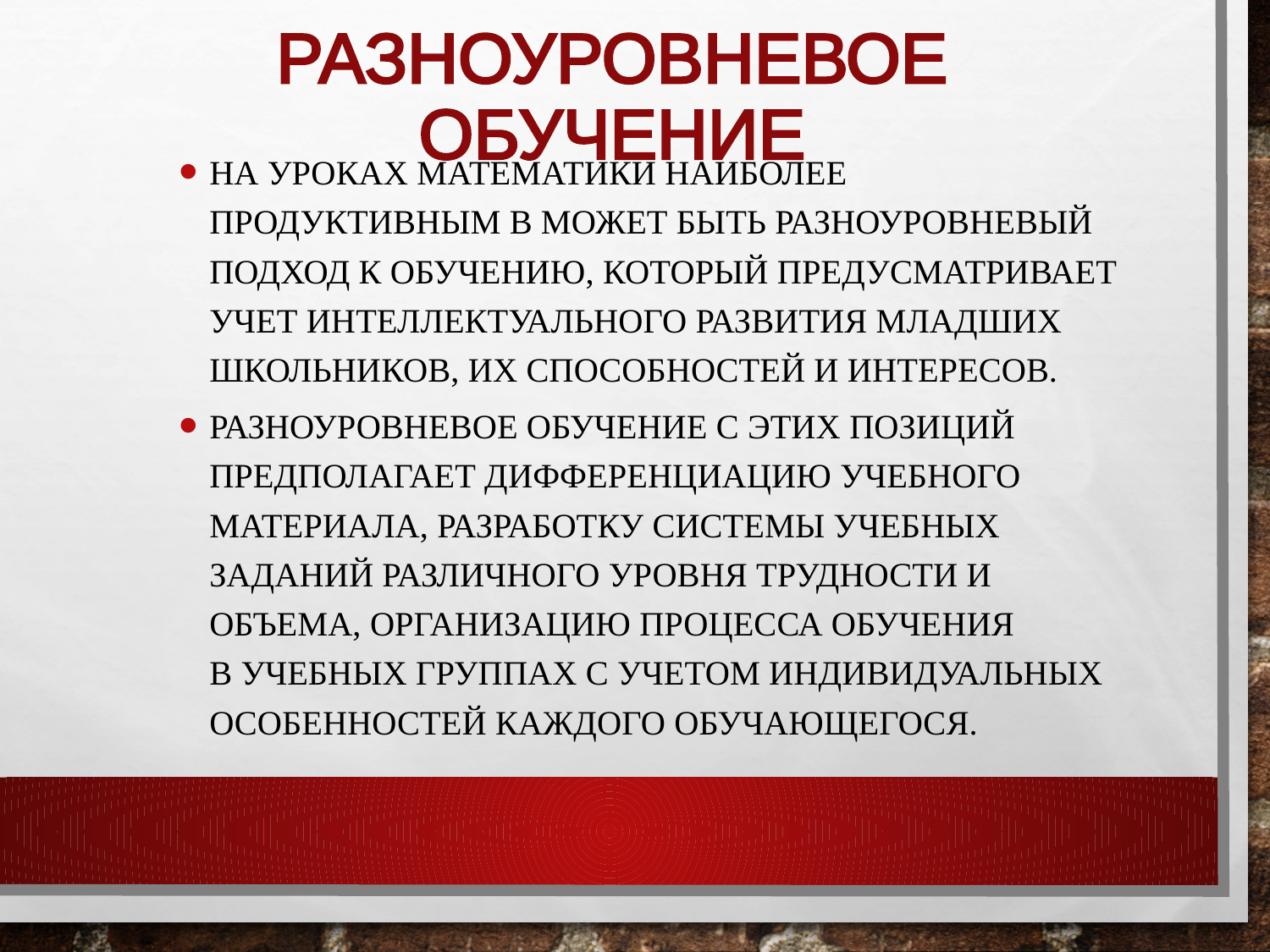

# Разноуровневое обучение
На уроках математики наиболее продуктивным в может быть разноуровневый подход к обучению, который предусматривает учет интеллектуального развития младших школьников, их способностей и интересов.
Разноуровневое обучение с этих позиций предполагает дифференциацию учебного материала, разработку системы учебных заданий различного уровня трудности и объема, организацию процесса обучения
в учебных группах с учетом индивидуальных особенностей каждого обучающегося.